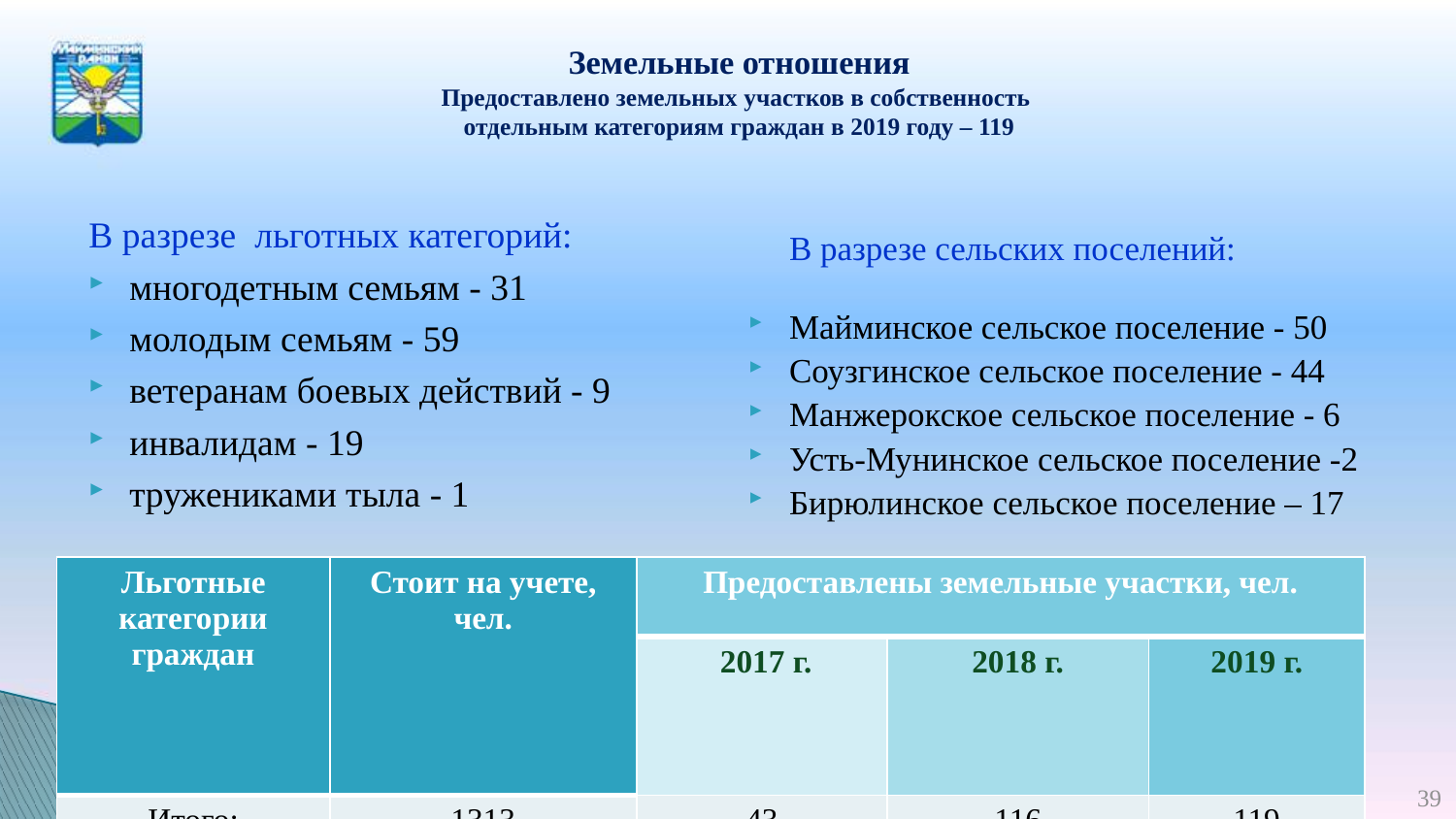

# Земельные отношения Предоставлено земельных участков в собственность отдельным категориям граждан в 2019 году – 119

	В разрезе сельских поселений:

Майминское сельское поселение - 50
Соузгинское сельское поселение - 44
Манжерокское сельское поселение - 6
Усть-Мунинское сельское поселение -2
Бирюлинское сельское поселение – 17

В разрезе  льготных категорий:
многодетным семьям - 31
молодым семьям - 59
ветеранам боевых действий - 9
инвалидам - 19
тружениками тыла - 1
| Льготные категории граждан | Стоит на учете, чел. | Предоставлены земельные участки, чел. |  |  |
| --- | --- | --- | --- | --- |
|  |  | 2017 г. | 2018 г. | 2019 г. |
| Итого: | 1313 | 43 | 116 | 119 |
39